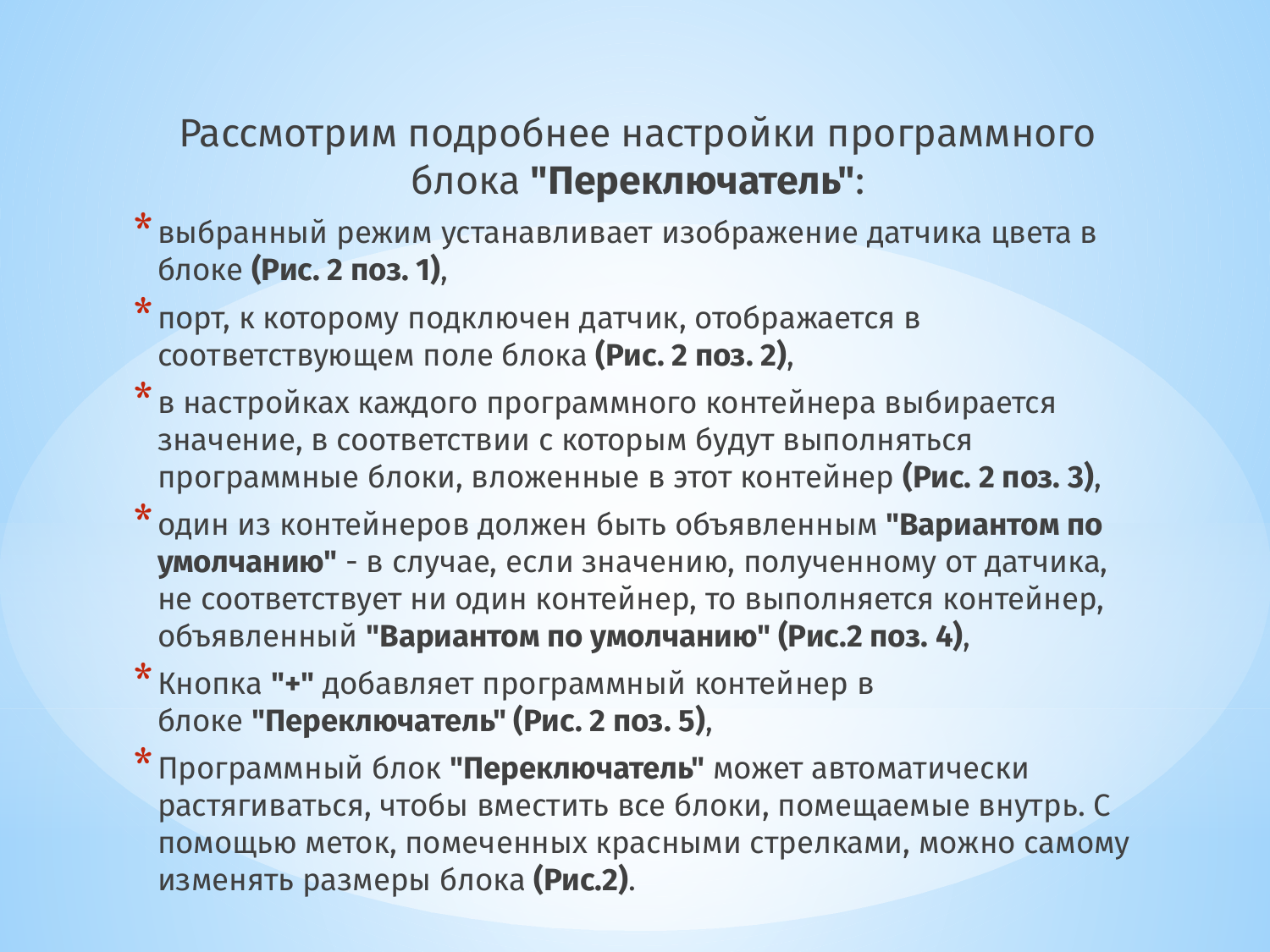

Рассмотрим подробнее настройки программного блока "Переключатель":
выбранный режим устанавливает изображение датчика цвета в блоке (Рис. 2 поз. 1),
порт, к которому подключен датчик, отображается в соответствующем поле блока (Рис. 2 поз. 2),
в настройках каждого программного контейнера выбирается значение, в соответствии с которым будут выполняться программные блоки, вложенные в этот контейнер (Рис. 2 поз. 3),
один из контейнеров должен быть объявленным "Вариантом по умолчанию" - в случае, если значению, полученному от датчика, не соответствует ни один контейнер, то выполняется контейнер, объявленный "Вариантом по умолчанию" (Рис.2 поз. 4),
Кнопка "+" добавляет программный контейнер в блоке "Переключатель" (Рис. 2 поз. 5),
Программный блок "Переключатель" может автоматически растягиваться, чтобы вместить все блоки, помещаемые внутрь. С помощью меток, помеченных красными стрелками, можно самому изменять размеры блока (Рис.2).